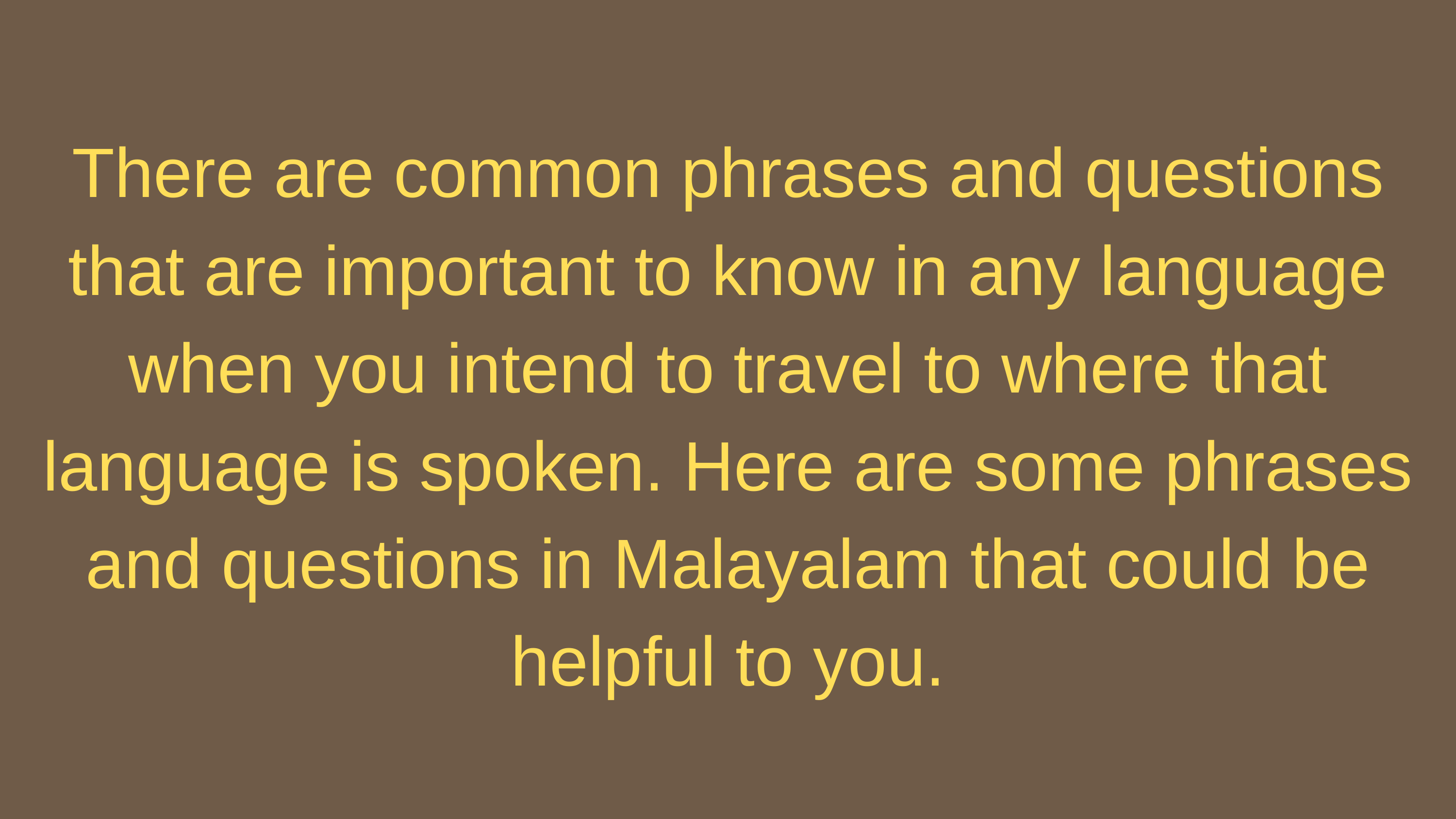

There are common phrases and questions that are important to know in any language when you intend to travel to where that language is spoken. Here are some phrases and questions in Malayalam that could be helpful to you.